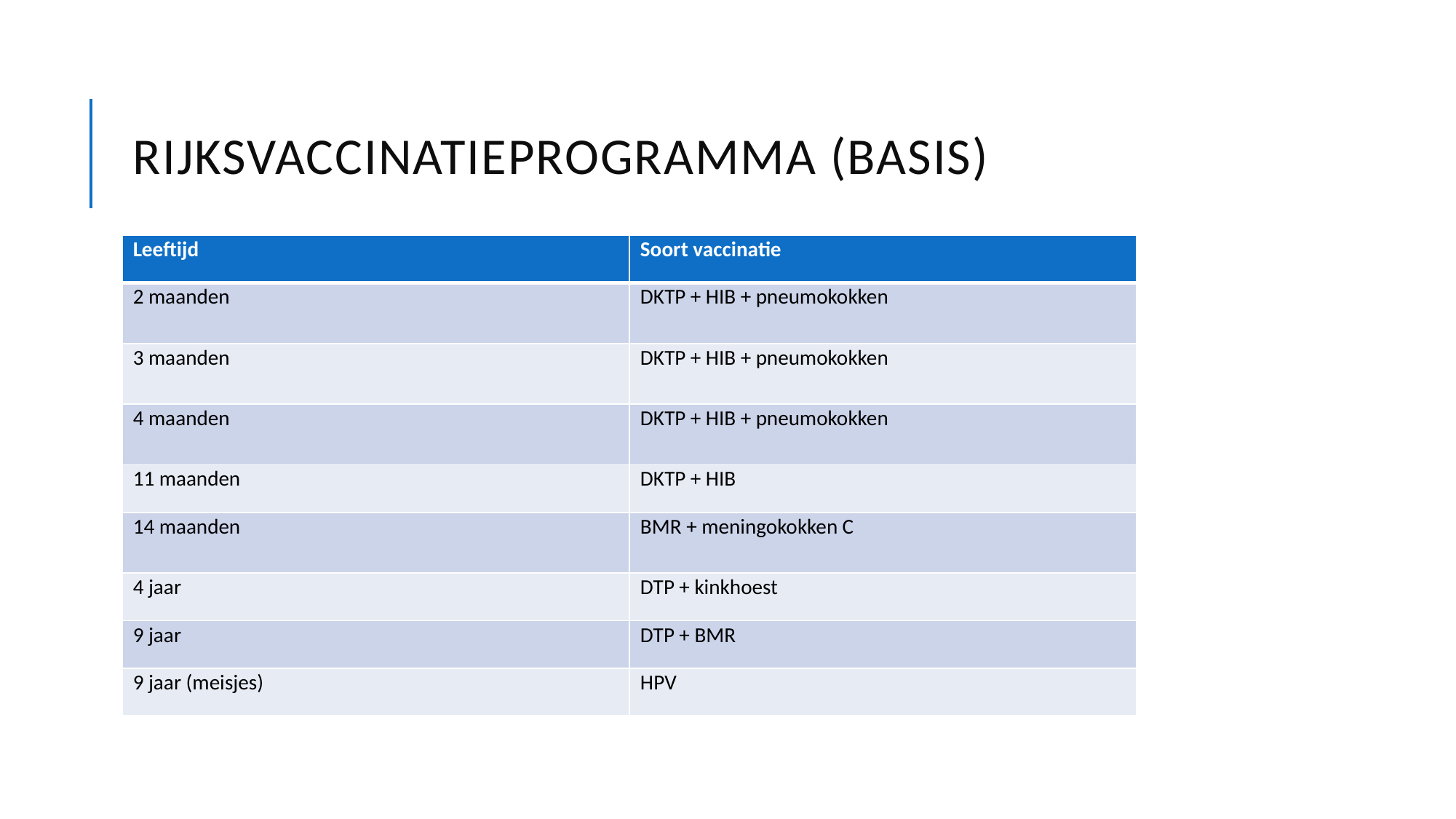

# Rijksvaccinatieprogramma (basis)
| Leeftijd | Soort vaccinatie |
| --- | --- |
| 2 maanden | DKTP + HIB + pneumokokken |
| 3 maanden | DKTP + HIB + pneumokokken |
| 4 maanden | DKTP + HIB + pneumokokken |
| 11 maanden | DKTP + HIB |
| 14 maanden | BMR + meningokokken C |
| 4 jaar | DTP + kinkhoest |
| 9 jaar | DTP + BMR |
| 9 jaar (meisjes) | HPV |